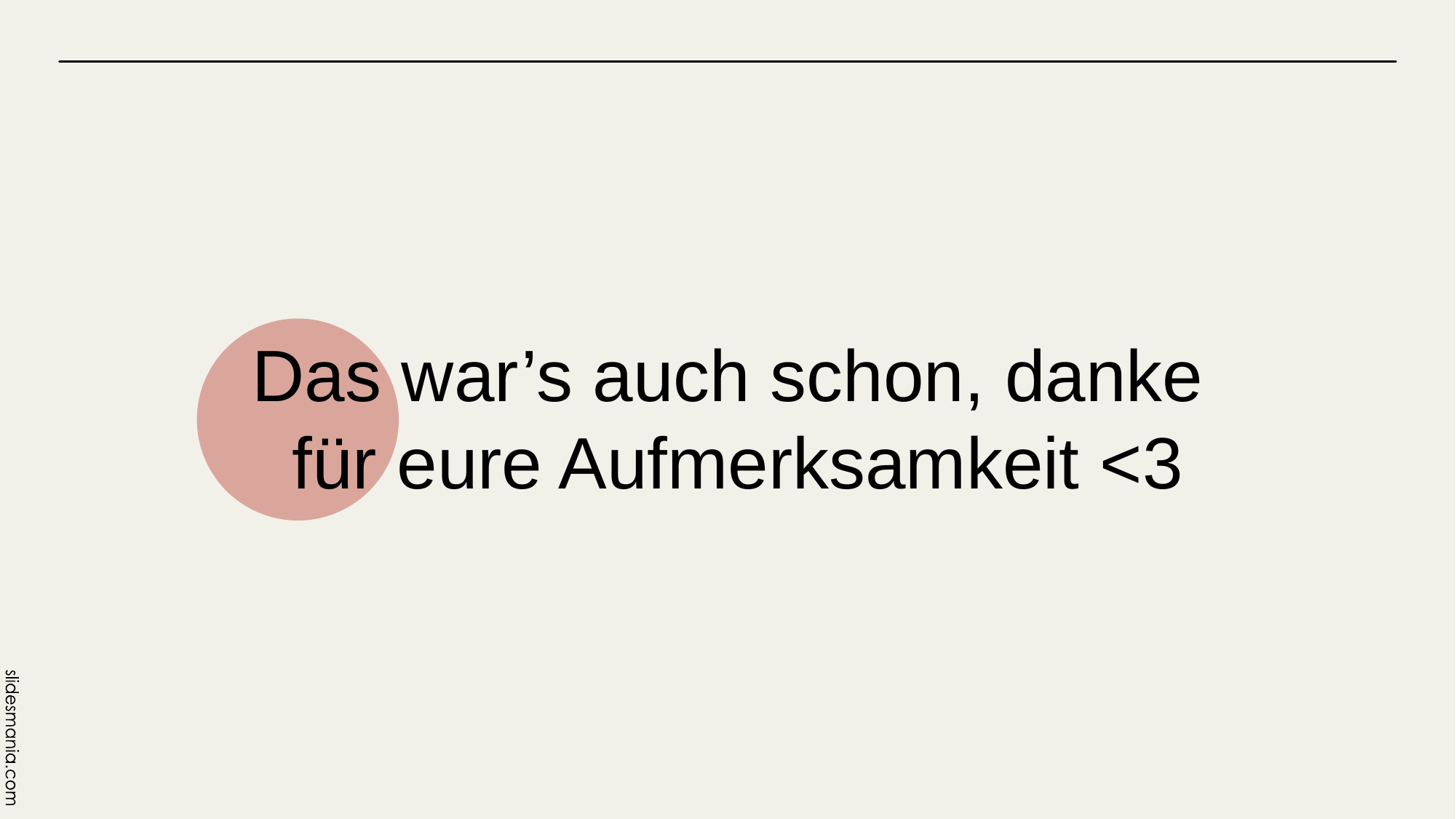

# Das war’s auch schon, danke für eure Aufmerksamkeit <3